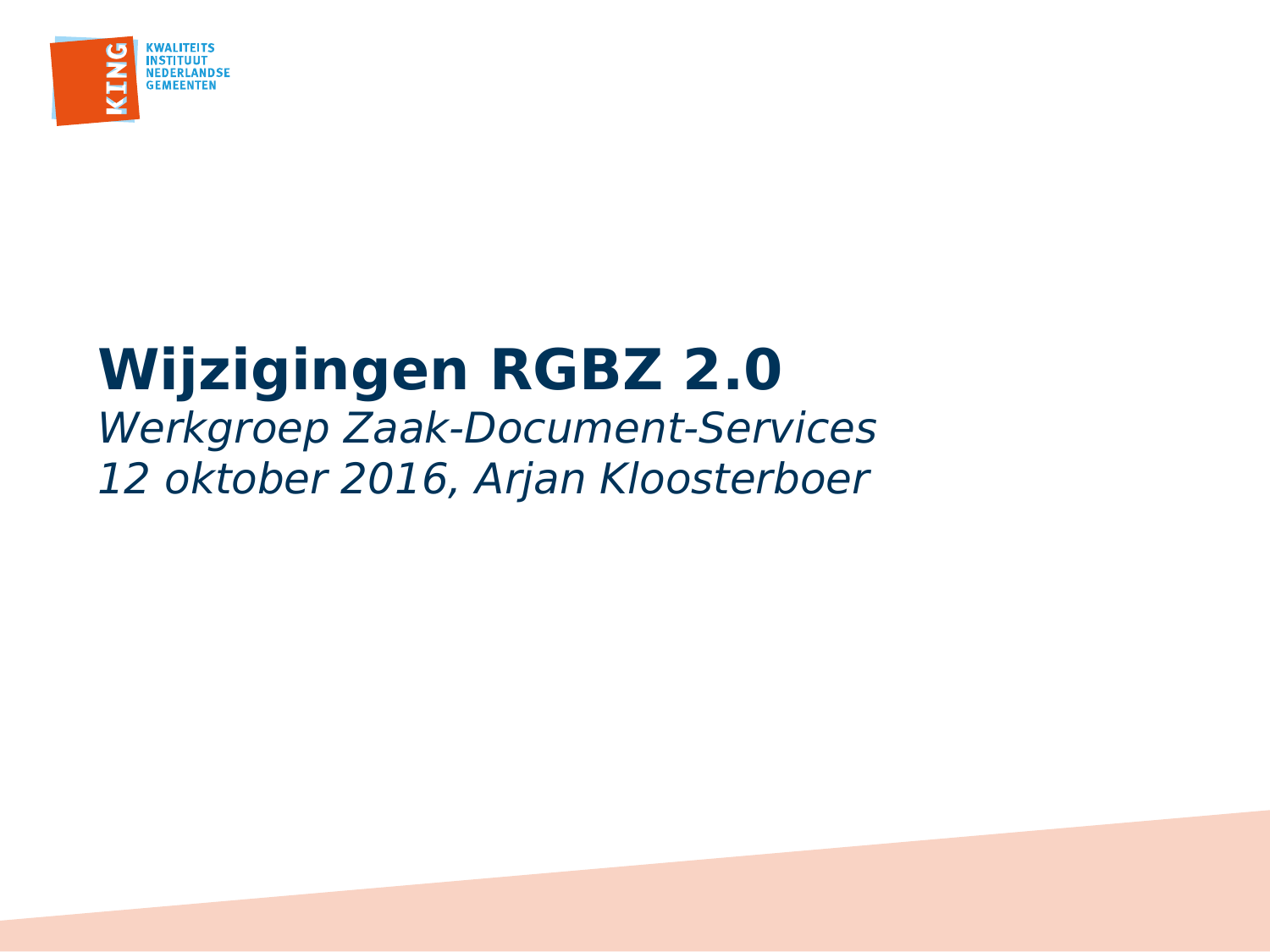

# Wijzigingen RGBZ 2.0 Werkgroep Zaak-Document-Services 12 oktober 2016, Arjan Kloosterboer